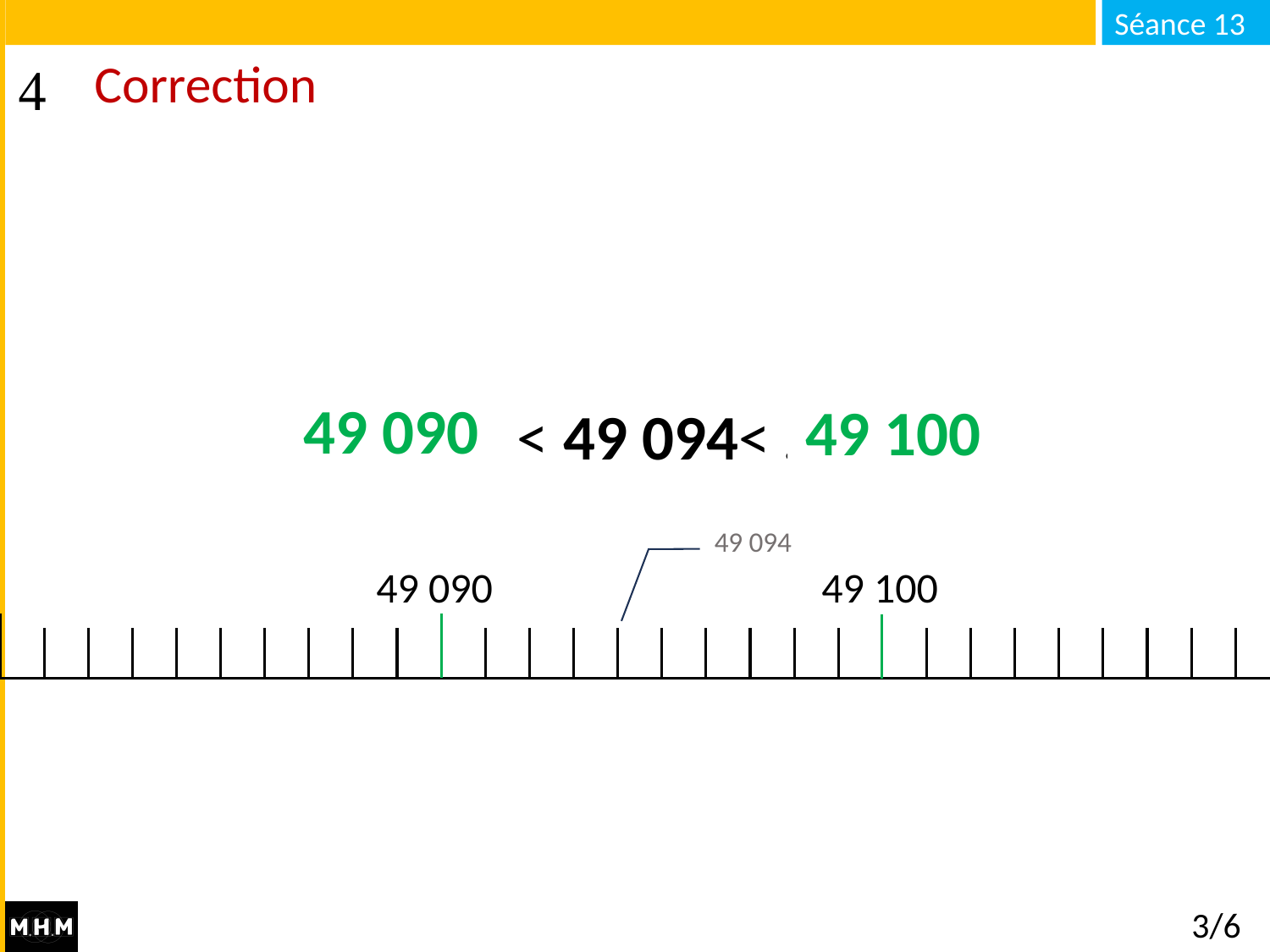

# Correction
49 090
49 100
… < 49 094< …
   49 094
49 090
49 100
3/6